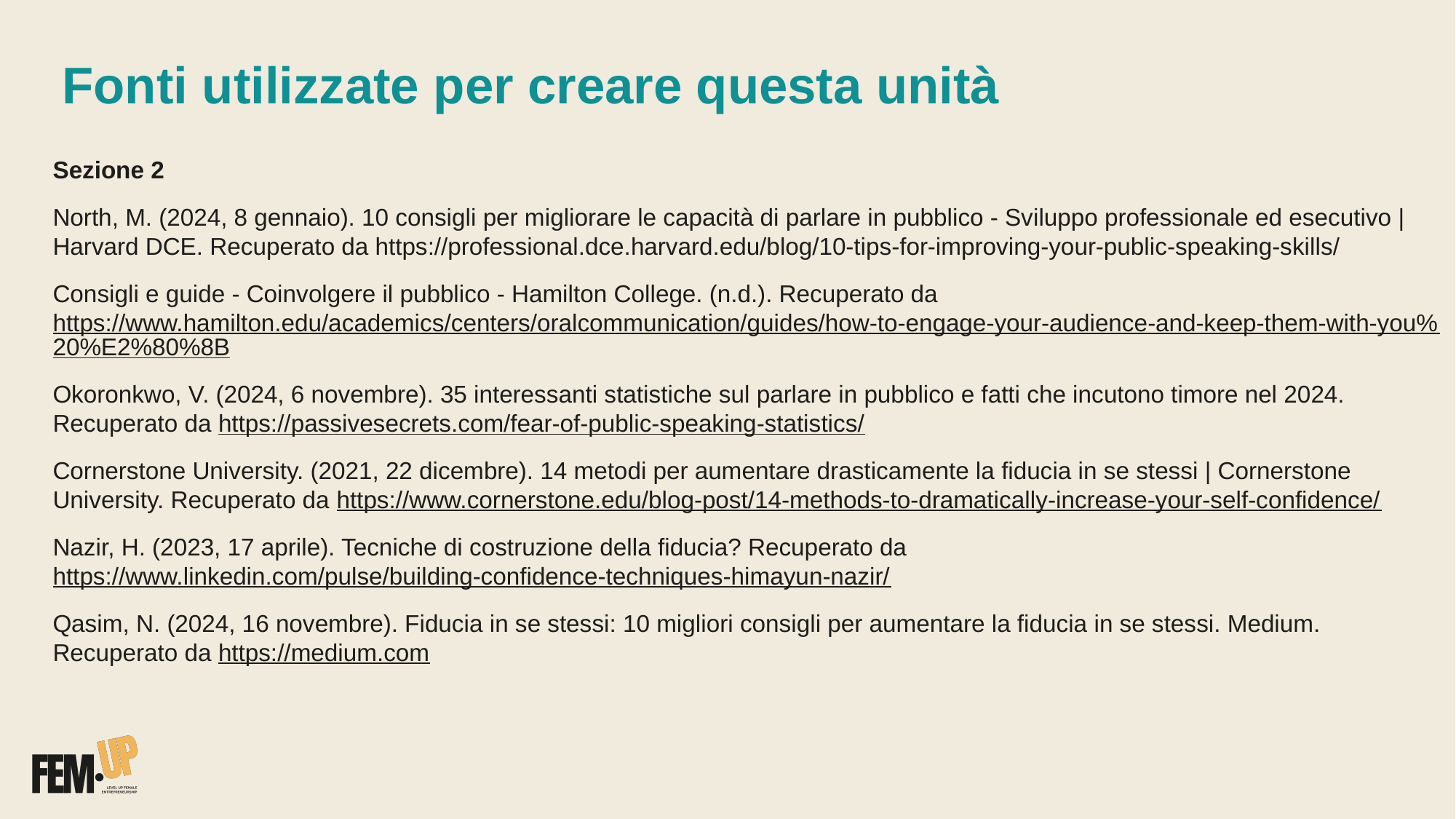

# Fonti utilizzate per creare questa unità
Sezione 2
North, M. (2024, 8 gennaio). 10 consigli per migliorare le capacità di parlare in pubblico - Sviluppo professionale ed esecutivo | Harvard DCE. Recuperato da https://professional.dce.harvard.edu/blog/10-tips-for-improving-your-public-speaking-skills/
Consigli e guide - Coinvolgere il pubblico - Hamilton College. (n.d.). Recuperato da https://www.hamilton.edu/academics/centers/oralcommunication/guides/how-to-engage-your-audience-and-keep-them-with-you%20%E2%80%8B
Okoronkwo, V. (2024, 6 novembre). 35 interessanti statistiche sul parlare in pubblico e fatti che incutono timore nel 2024. Recuperato da https://passivesecrets.com/fear-of-public-speaking-statistics/
Cornerstone University. (2021, 22 dicembre). 14 metodi per aumentare drasticamente la fiducia in se stessi | Cornerstone University. Recuperato da https://www.cornerstone.edu/blog-post/14-methods-to-dramatically-increase-your-self-confidence/
Nazir, H. (2023, 17 aprile). Tecniche di costruzione della fiducia? Recuperato da https://www.linkedin.com/pulse/building-confidence-techniques-himayun-nazir/
Qasim, N. (2024, 16 novembre). Fiducia in se stessi: 10 migliori consigli per aumentare la fiducia in se stessi. Medium. Recuperato da https://medium.com